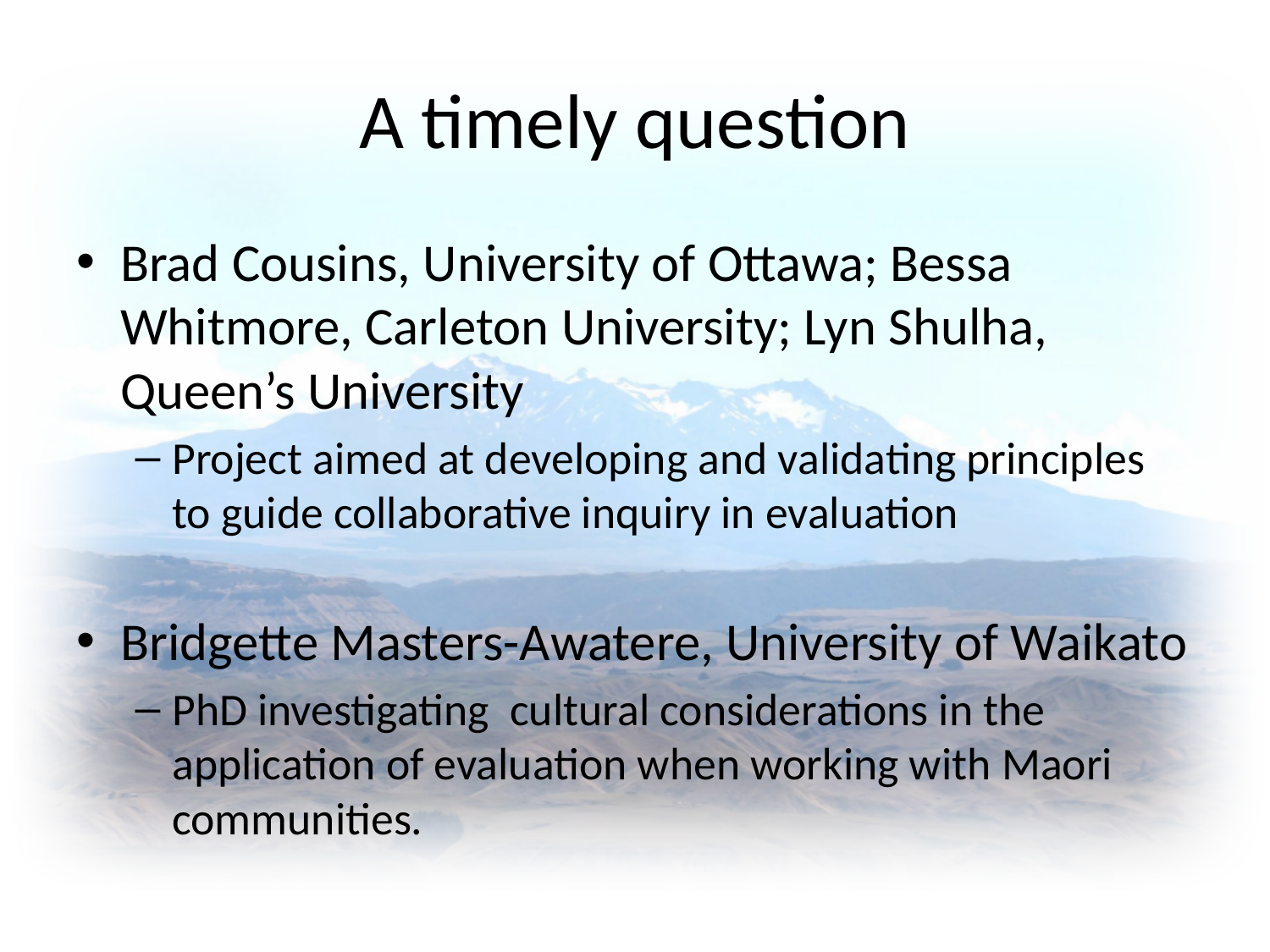

# A timely question
Brad Cousins, University of Ottawa; Bessa Whitmore, Carleton University; Lyn Shulha, Queen’s University
Project aimed at developing and validating principles to guide collaborative inquiry in evaluation

Bridgette Masters-Awatere, University of Waikato
PhD investigating  cultural considerations in the application of evaluation when working with Maori communities.